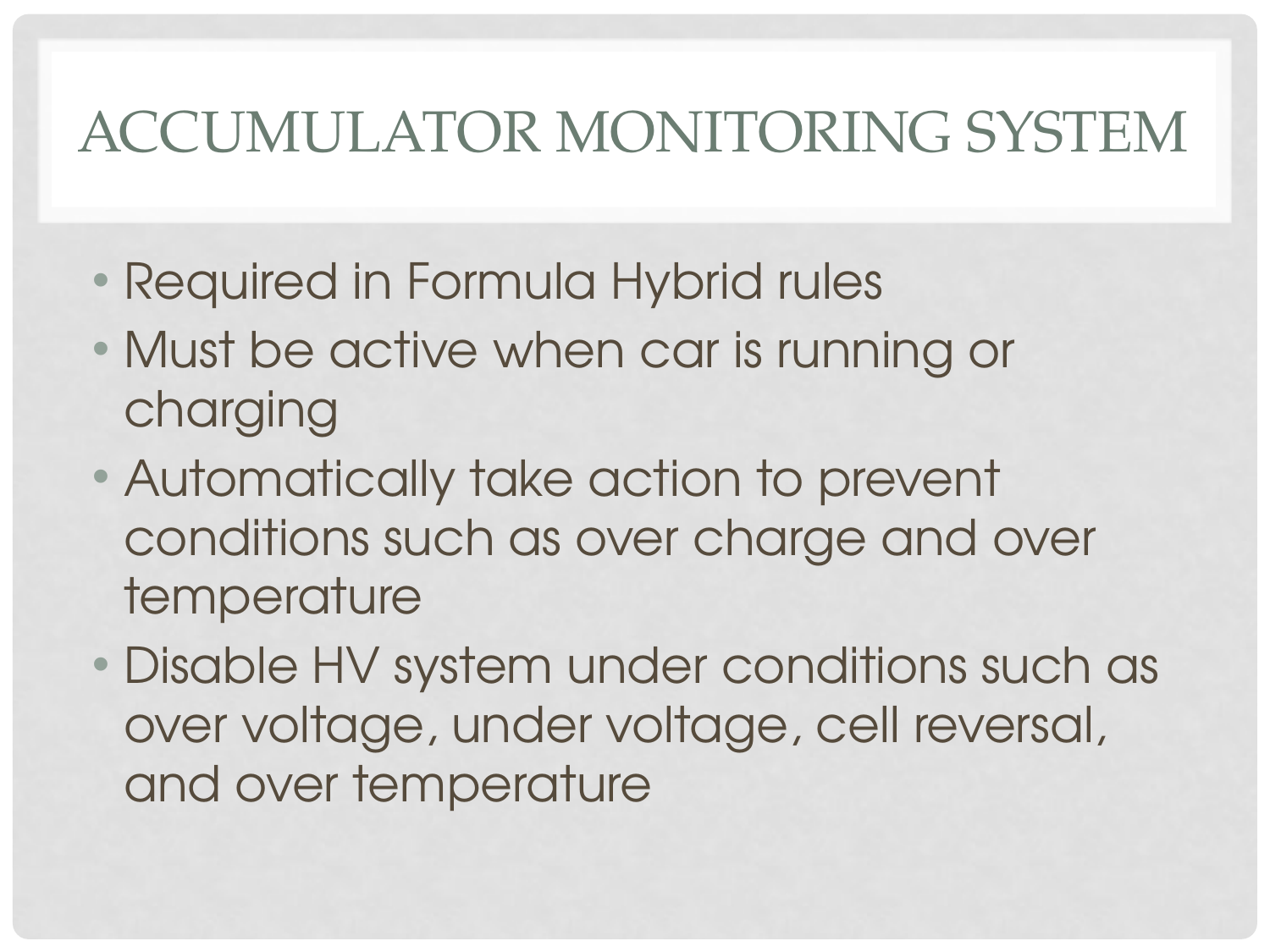

# Accumulator Monitoring System
Required in Formula Hybrid rules
Must be active when car is running or charging
Automatically take action to prevent conditions such as over charge and over temperature
Disable HV system under conditions such as over voltage, under voltage, cell reversal, and over temperature